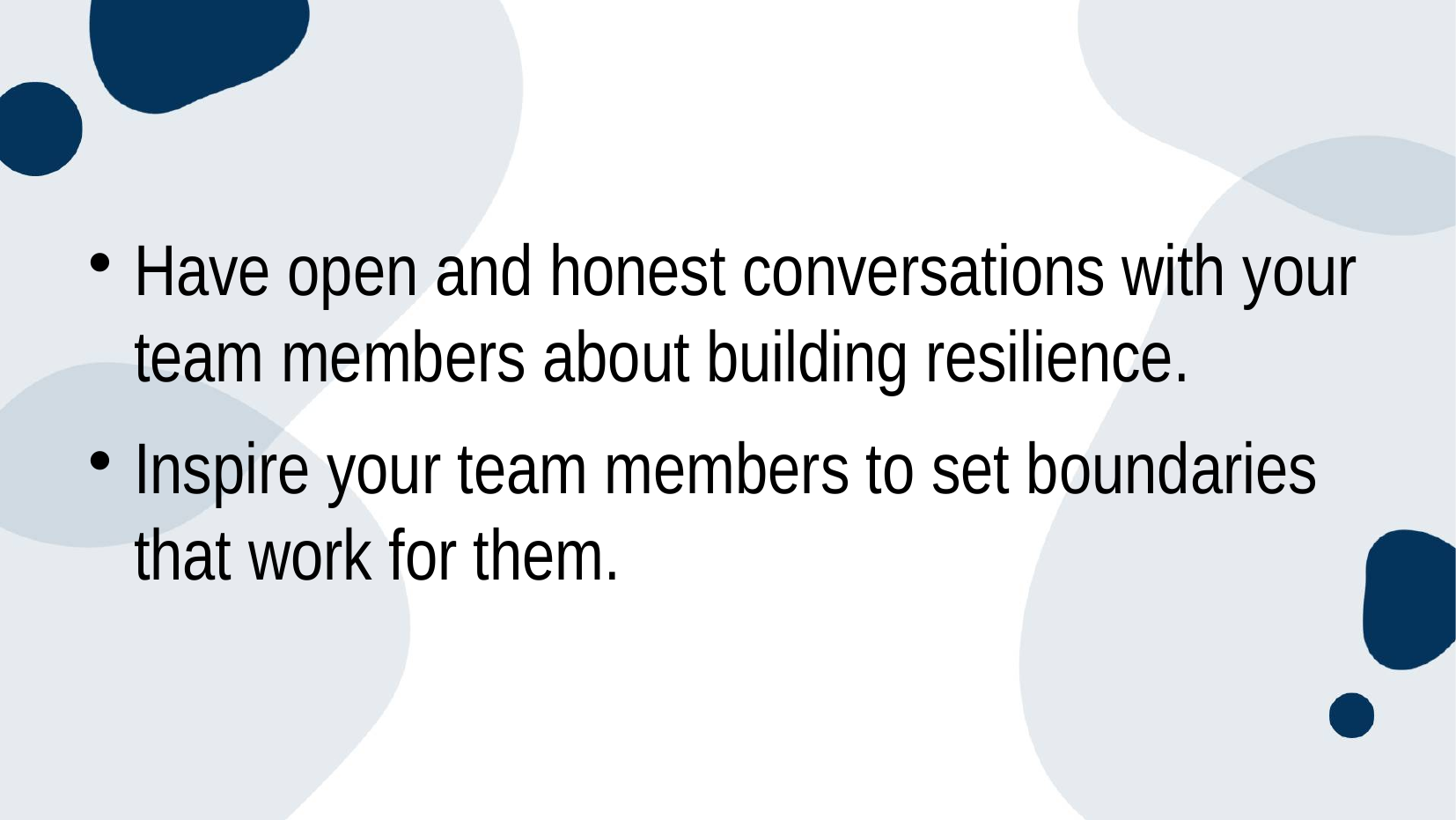

#
Have open and honest conversations with your team members about building resilience.
Inspire your team members to set boundaries that work for them.